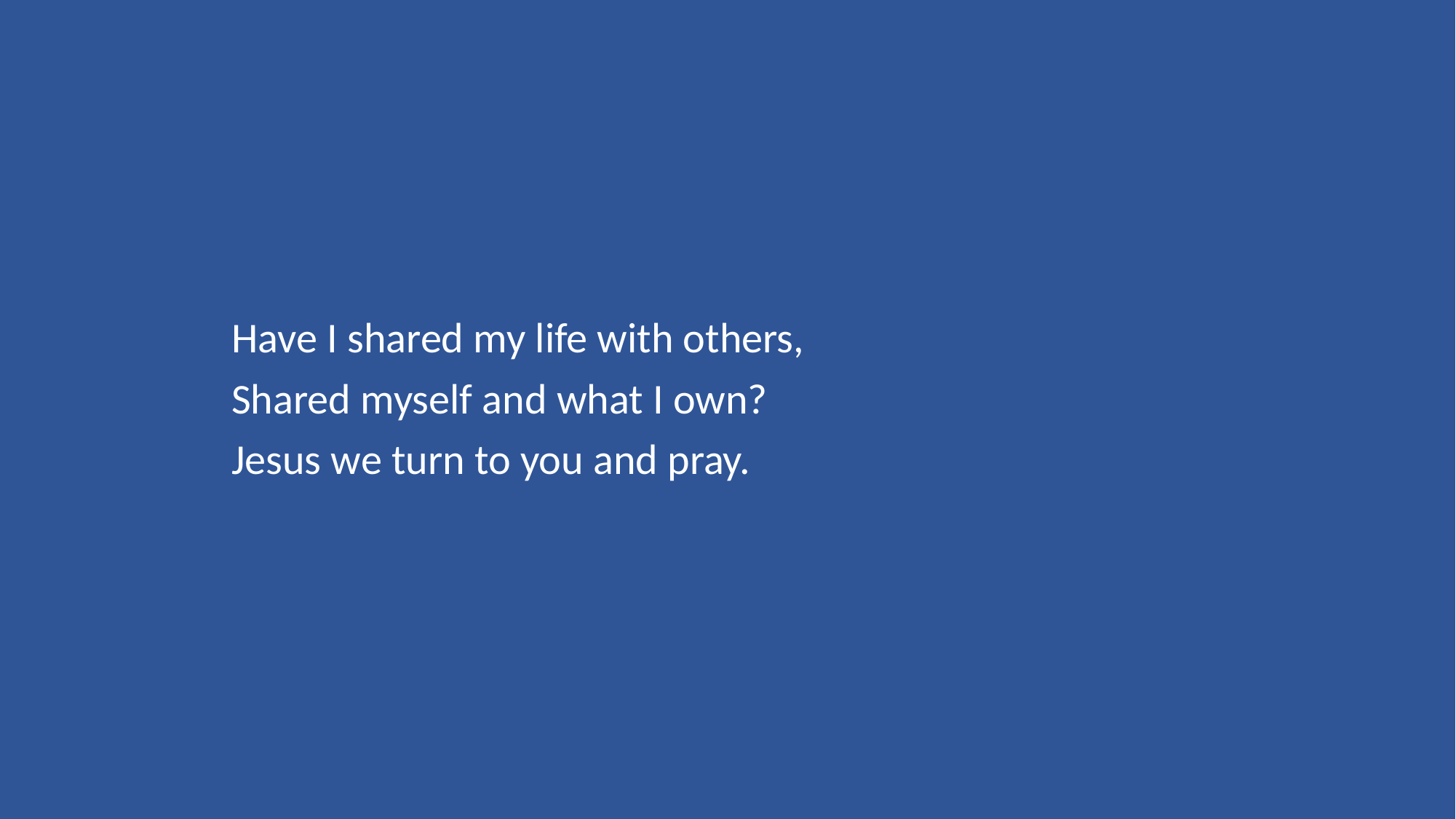

Have I shared my life with others,
Shared myself and what I own?
Jesus we turn to you and pray.